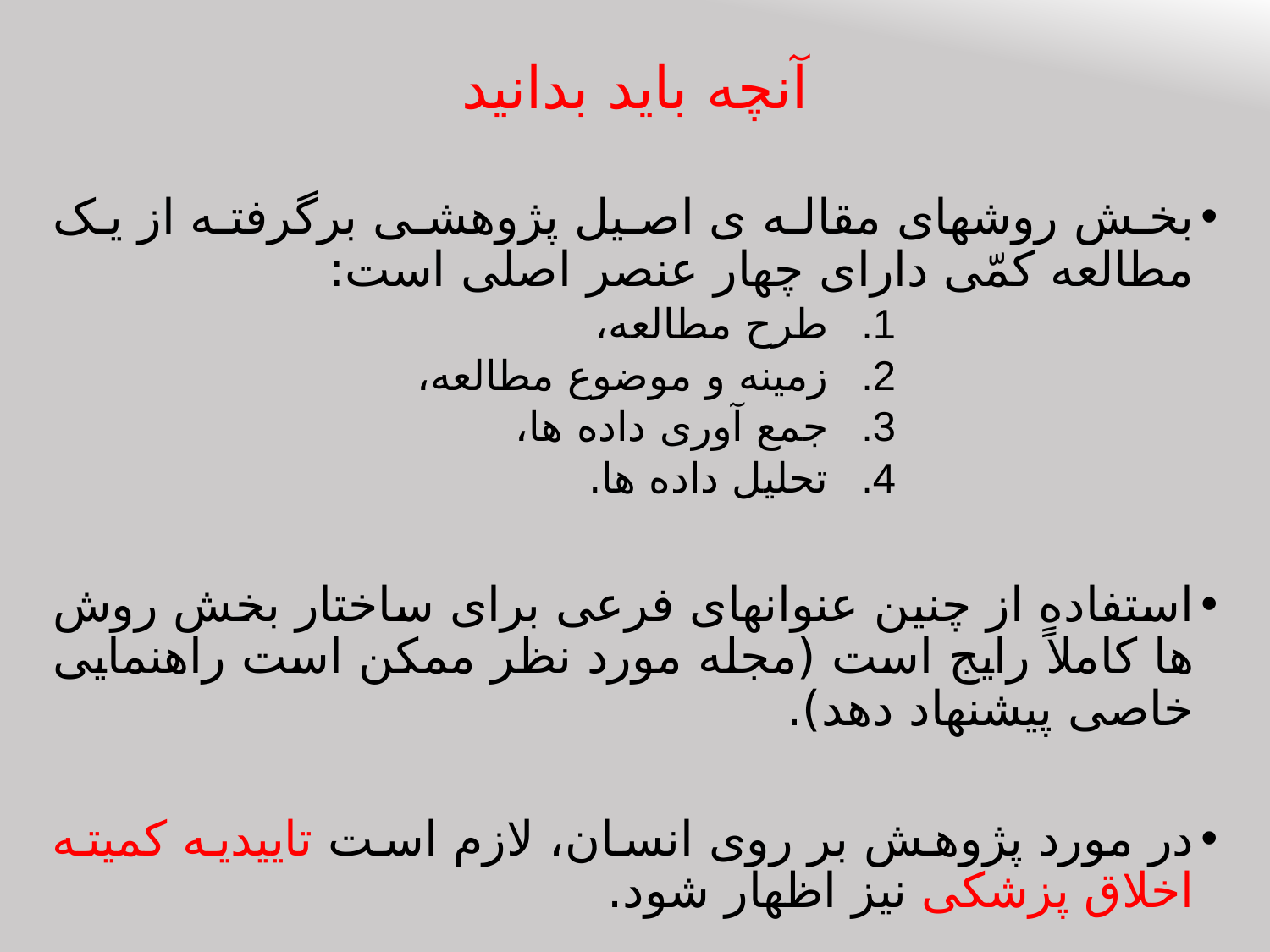

# آنچه باید بدانید
بخش روش‎های مقاله ی اصیل پژوهشی برگرفته از یک مطالعه کمّی دارای چهار عنصر اصلی است:
طرح مطالعه،
زمینه و موضوع مطالعه،
جمع آوری داده ها،
تحلیل داده ها.

استفاده از چنین عنوان‎های‌ فرعی‌ برای ساختار بخش روش ها کاملاً رایج است (مجله مورد نظر ممکن است راهنمایی خاصی پیشنهاد دهد).

در مورد پژوهش بر روی انسان، لازم است تاییدیه کمیته اخلاق پزشکی نیز اظهار شود.